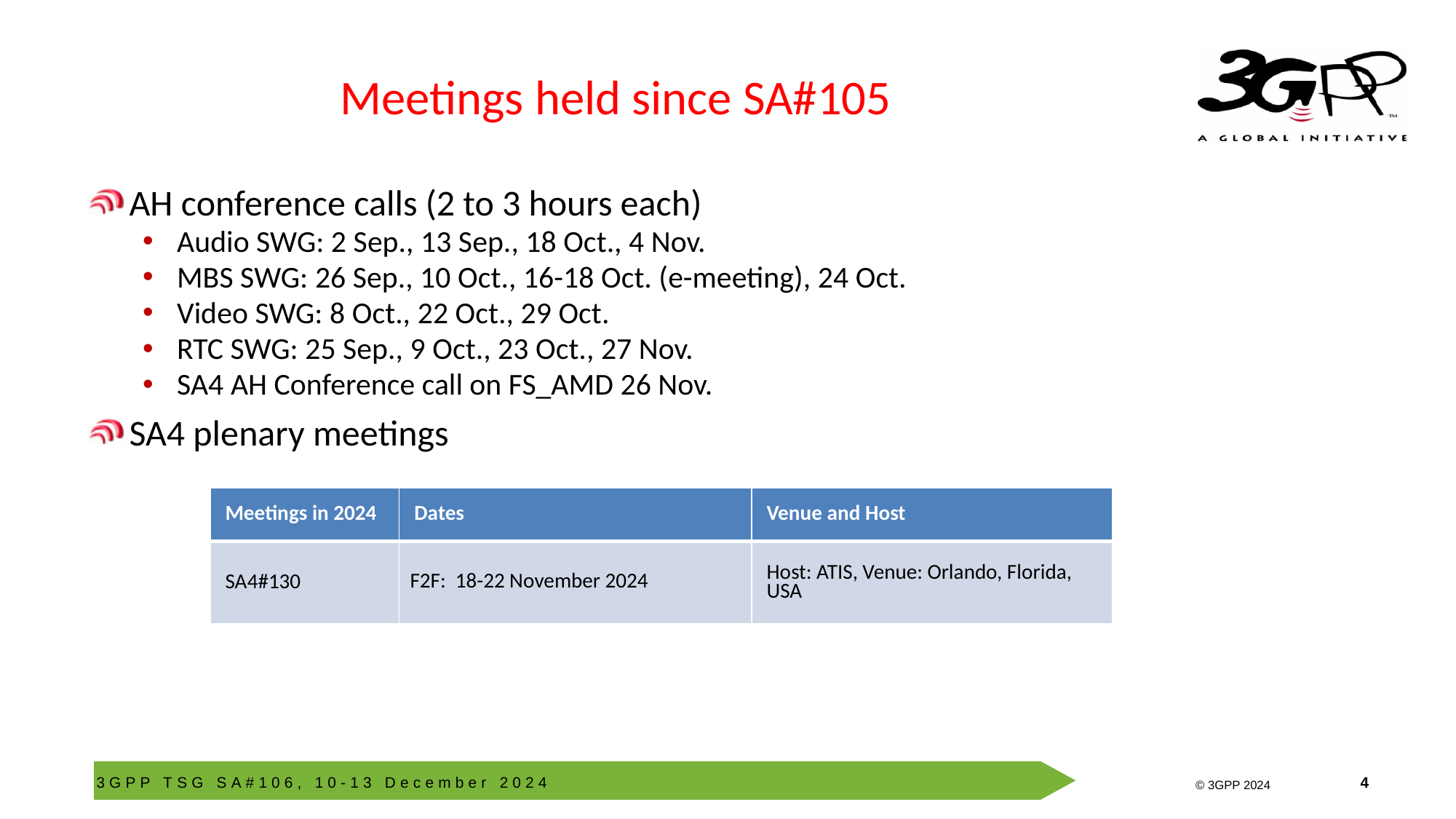

# Meetings held since SA#105
AH conference calls (2 to 3 hours each)
Audio SWG: 2 Sep., 13 Sep., 18 Oct., 4 Nov.
MBS SWG: 26 Sep., 10 Oct., 16-18 Oct. (e-meeting), 24 Oct.
Video SWG: 8 Oct., 22 Oct., 29 Oct.
RTC SWG: 25 Sep., 9 Oct., 23 Oct., 27 Nov.
SA4 AH Conference call on FS_AMD 26 Nov.
SA4 plenary meetings

| Meetings in 2024 | Dates | Venue and Host |
| --- | --- | --- |
| SA4#130 | F2F:  18-22 November 2024 | Host: ATIS, Venue: Orlando, Florida, USA |